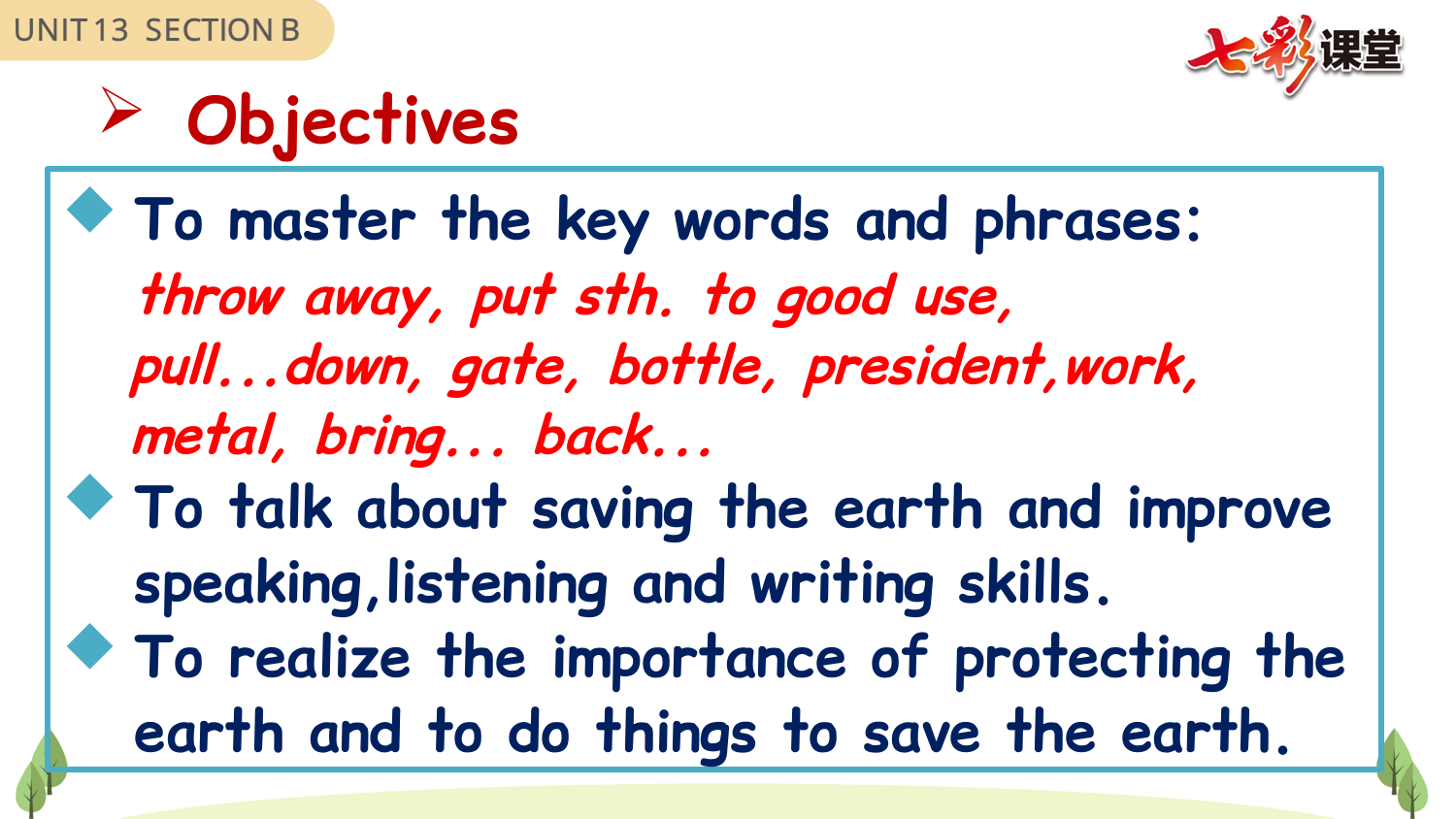

Objectives
To master the key words and phrases:
   throw away, put sth. to good use,
   pull...down, gate, bottle, president,work,
   metal, bring... back...
To talk about saving the earth and improve speaking,listening and writing skills.
To realize the importance of protecting the earth and to do things to save the earth.